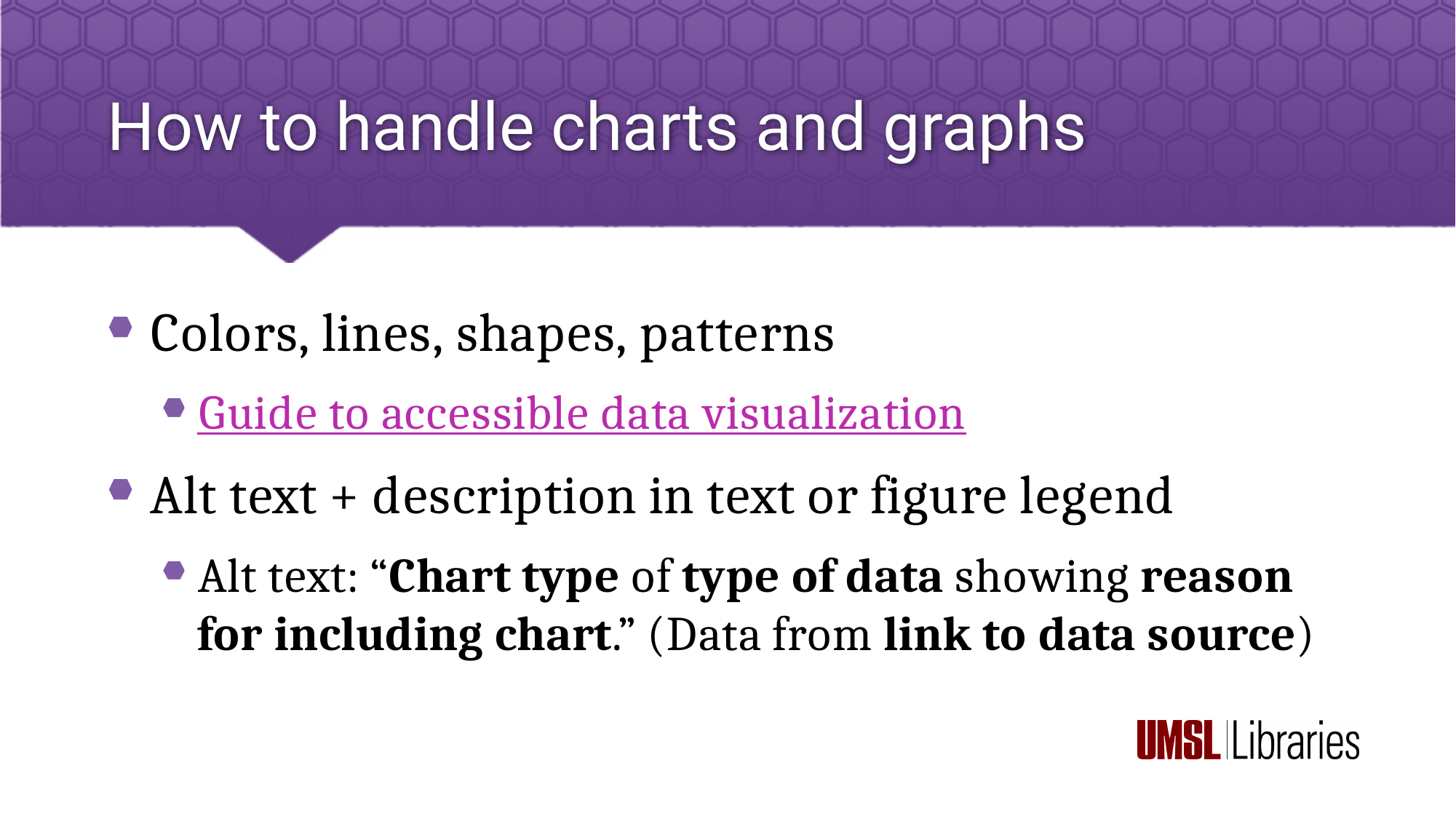

# How to handle charts and graphs
Colors, lines, shapes, patterns
Guide to accessible data visualization
Alt text + description in text or figure legend
Alt text: “Chart type of type of data showing reason for including chart.” (Data from link to data source)